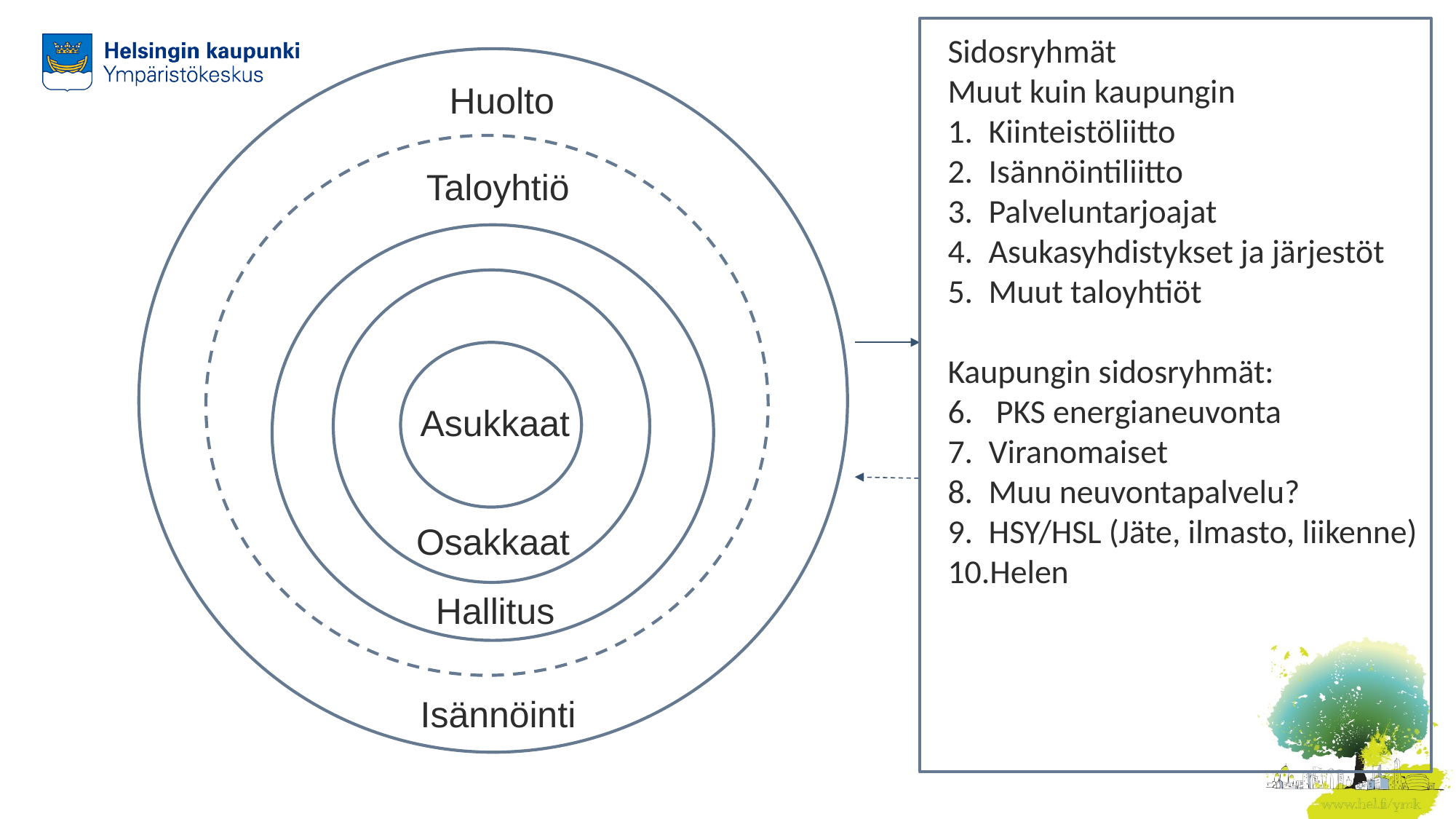

Sidosryhmät
Muut kuin kaupungin
Kiinteistöliitto
Isännöintiliitto
Palveluntarjoajat
Asukasyhdistykset ja järjestöt
Muut taloyhtiöt

Kaupungin sidosryhmät:
 PKS energianeuvonta
Viranomaiset
Muu neuvontapalvelu?
HSY/HSL (Jäte, ilmasto, liikenne)
Helen

Huolto

Taloyhtiö

Asukkaat
Osakkaat
Hallitus
Isännöinti